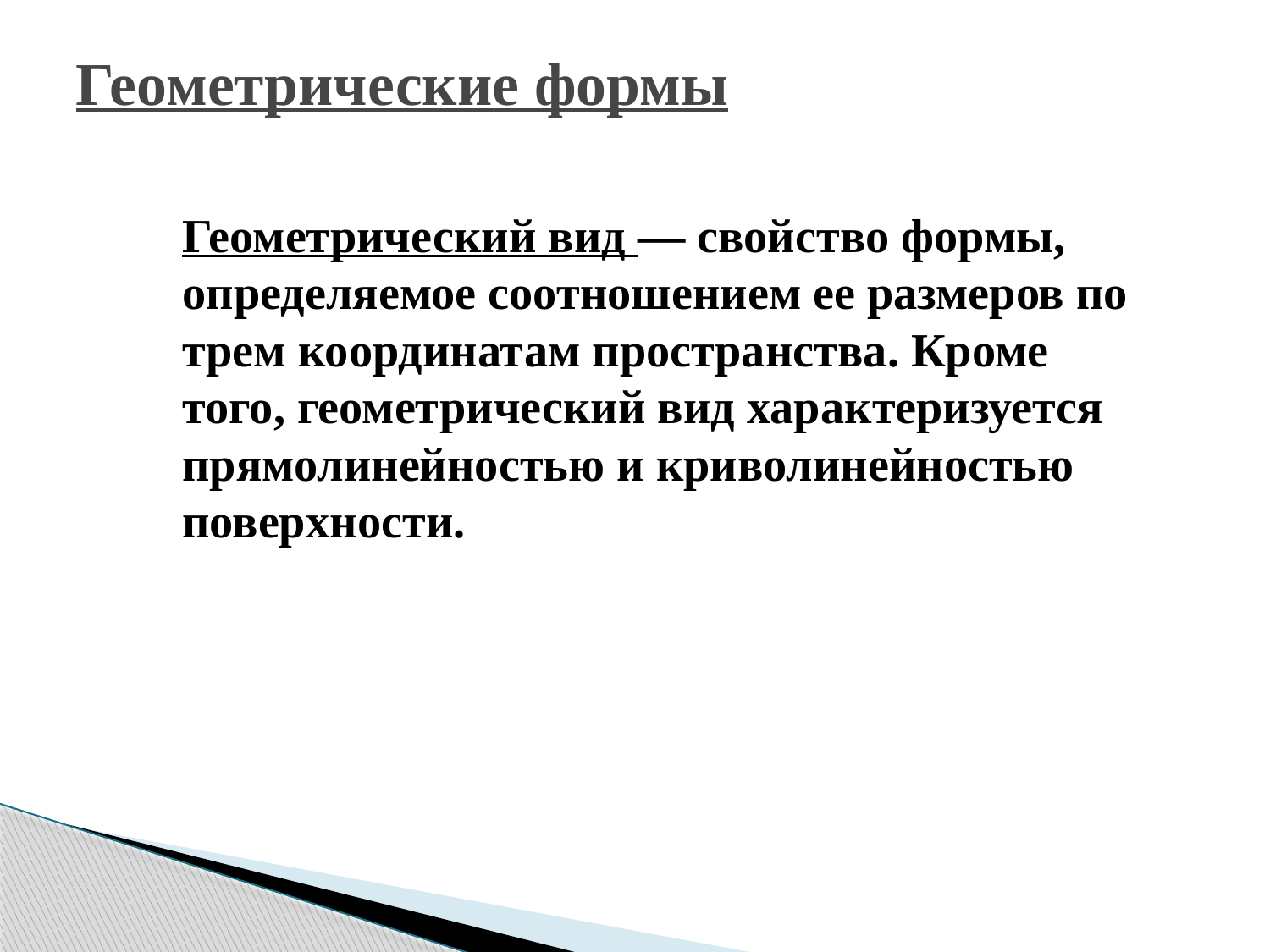

# Геометрические формы
	Геометрический вид — свойство формы, определяемое соотношением ее размеров по трем координатам пространства. Кроме того, геометрический вид характеризуется прямолинейностью и криволинейностью поверхности.